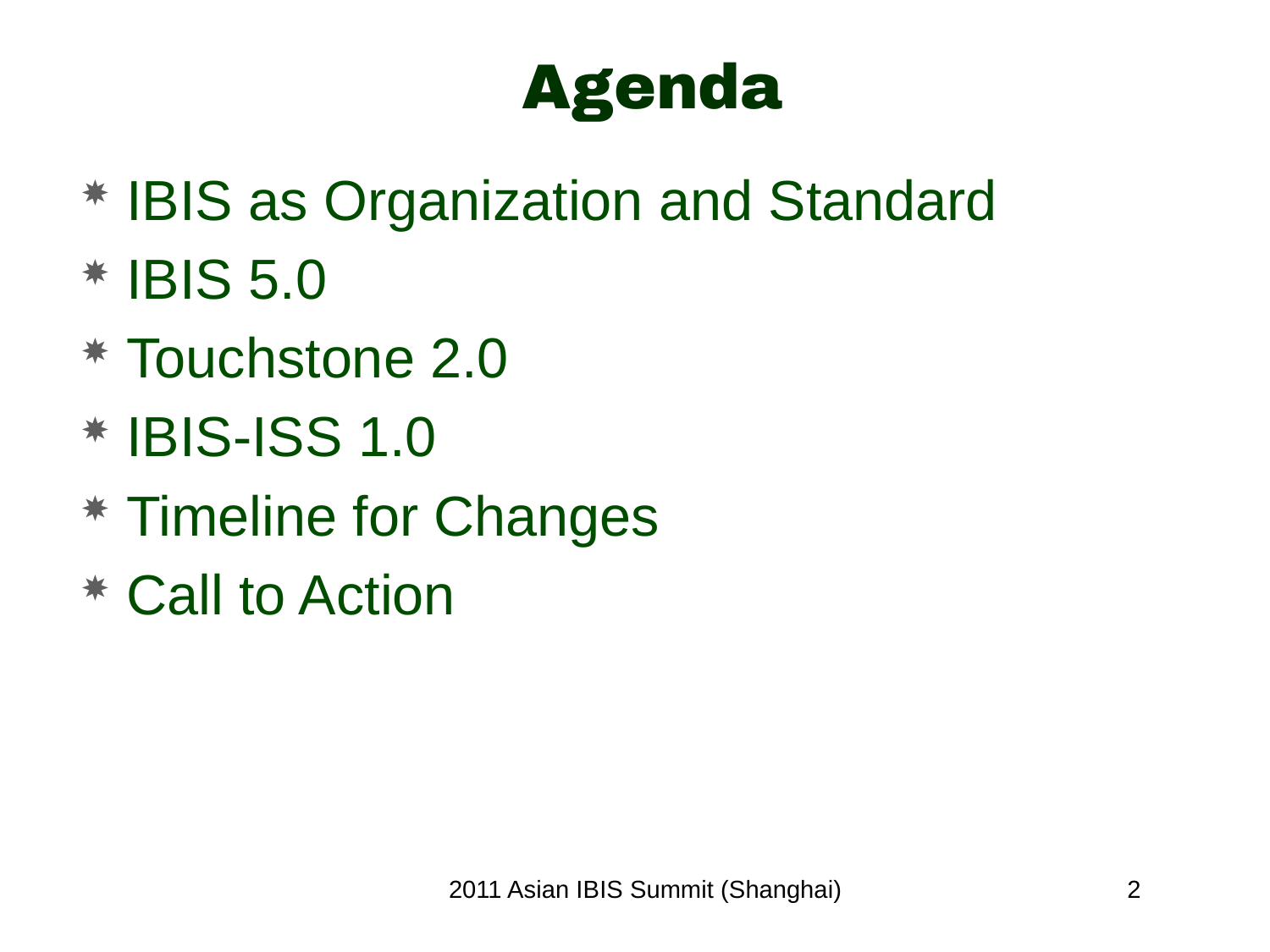

# Agenda
IBIS as Organization and Standard
IBIS 5.0
Touchstone 2.0
IBIS-ISS 1.0
Timeline for Changes
Call to Action

2011 Asian IBIS Summit (Shanghai)

2